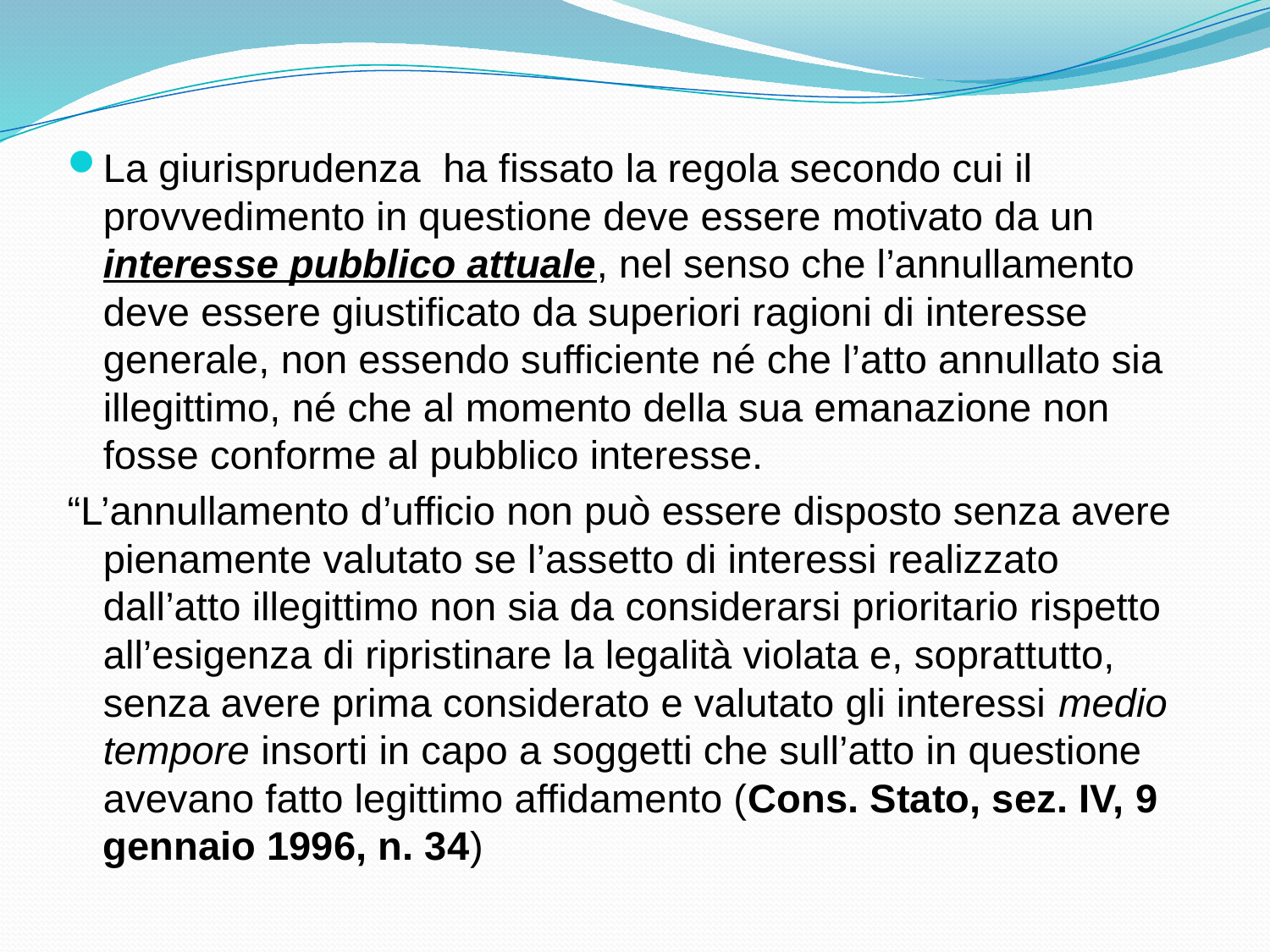

La giurisprudenza  ha fissato la regola secondo cui il provvedimento in questione deve essere motivato da un interesse pubblico attuale, nel senso che l’annullamento deve essere giustificato da superiori ragioni di interesse generale, non essendo sufficiente né che l’atto annullato sia illegittimo, né che al momento della sua emanazione non fosse conforme al pubblico interesse.
“L’annullamento d’ufficio non può essere disposto senza avere pienamente valutato se l’assetto di interessi realizzato dall’atto illegittimo non sia da considerarsi prioritario rispetto all’esigenza di ripristinare la legalità violata e, soprattutto, senza avere prima considerato e valutato gli interessi medio tempore insorti in capo a soggetti che sull’atto in questione avevano fatto legittimo affidamento (Cons. Stato, sez. IV, 9 gennaio 1996, n. 34)